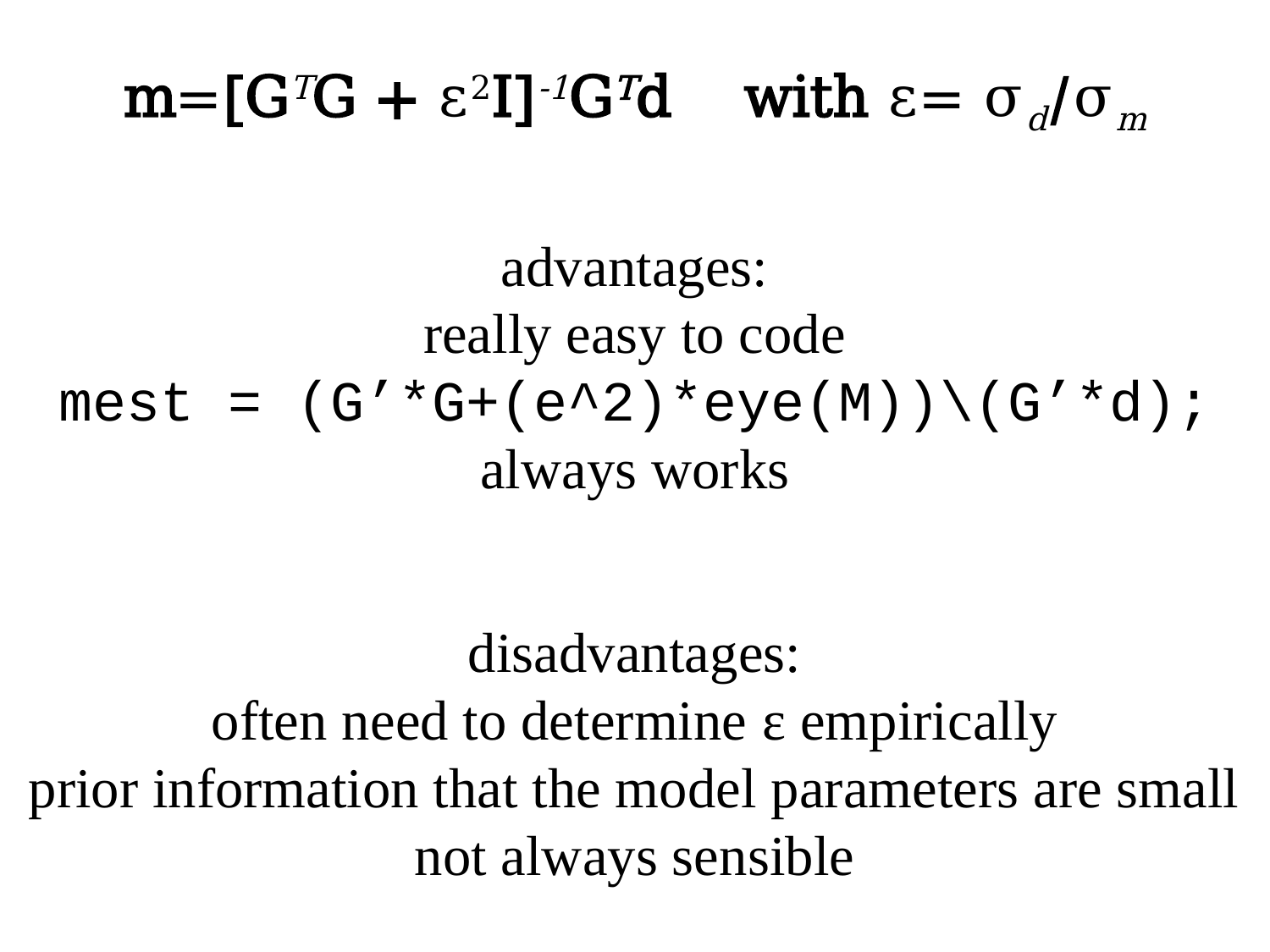

m=[GTG + ε2I]-1GTd    with ε= σd/σm

# advantages: really easy to code mest = (G’*G+(e^2)*eye(M))\(G’*d); always works
disadvantages:
often need to determine ε empirically
prior information that the model parameters are small not always sensible